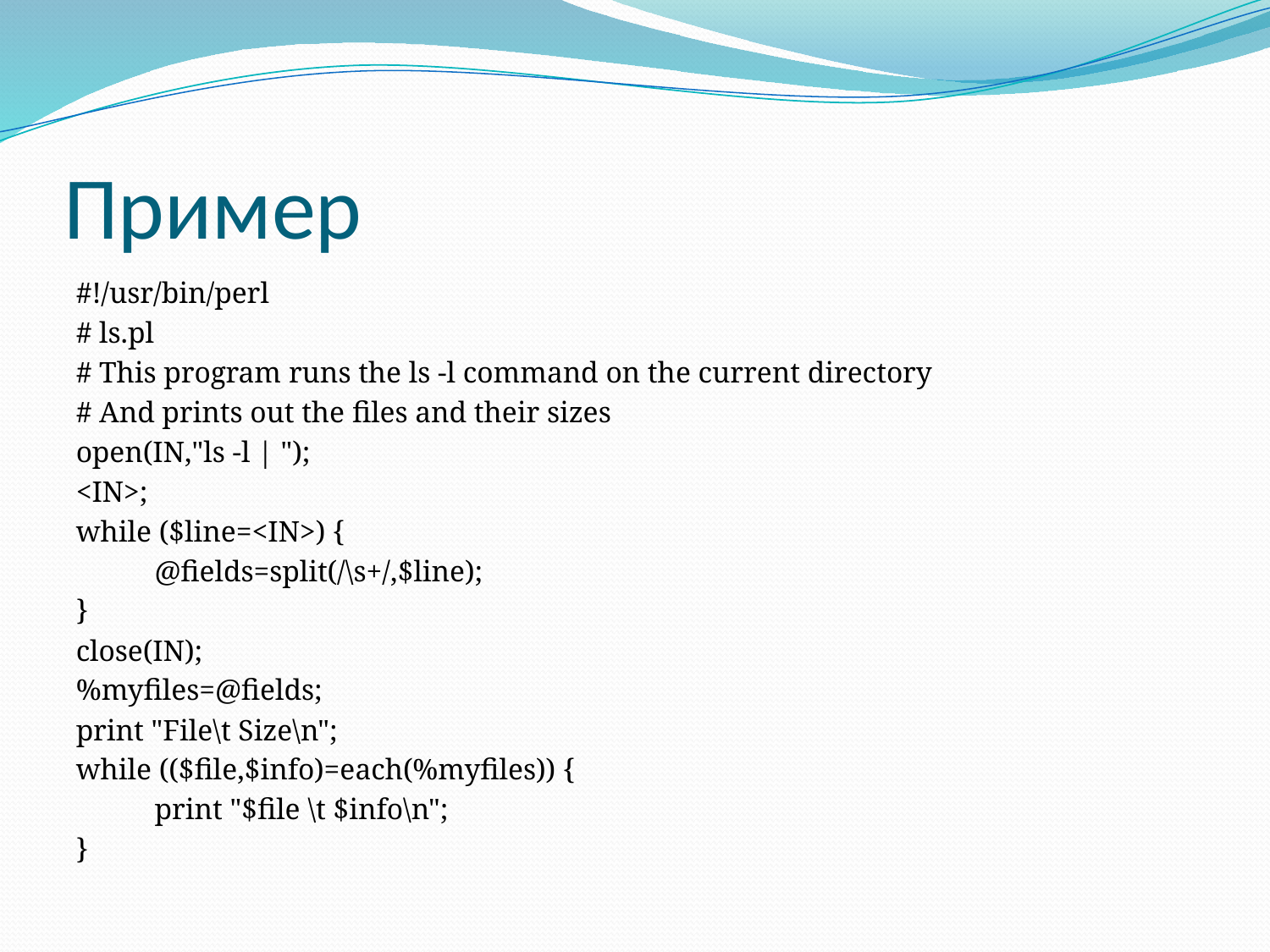

# Пример
#!/usr/bin/perl
# ls.pl
# This program runs the ls -l command on the current directory
# And prints out the files and their sizes
open(IN,"ls -l | ");
<IN>;
while ($line=<IN>) {
	@fields=split(/\s+/,$line);
}
close(IN);
%myfiles=@fields;
print "File\t Size\n";
while (($file,$info)=each(%myfiles)) {
	print "$file \t $info\n";
}